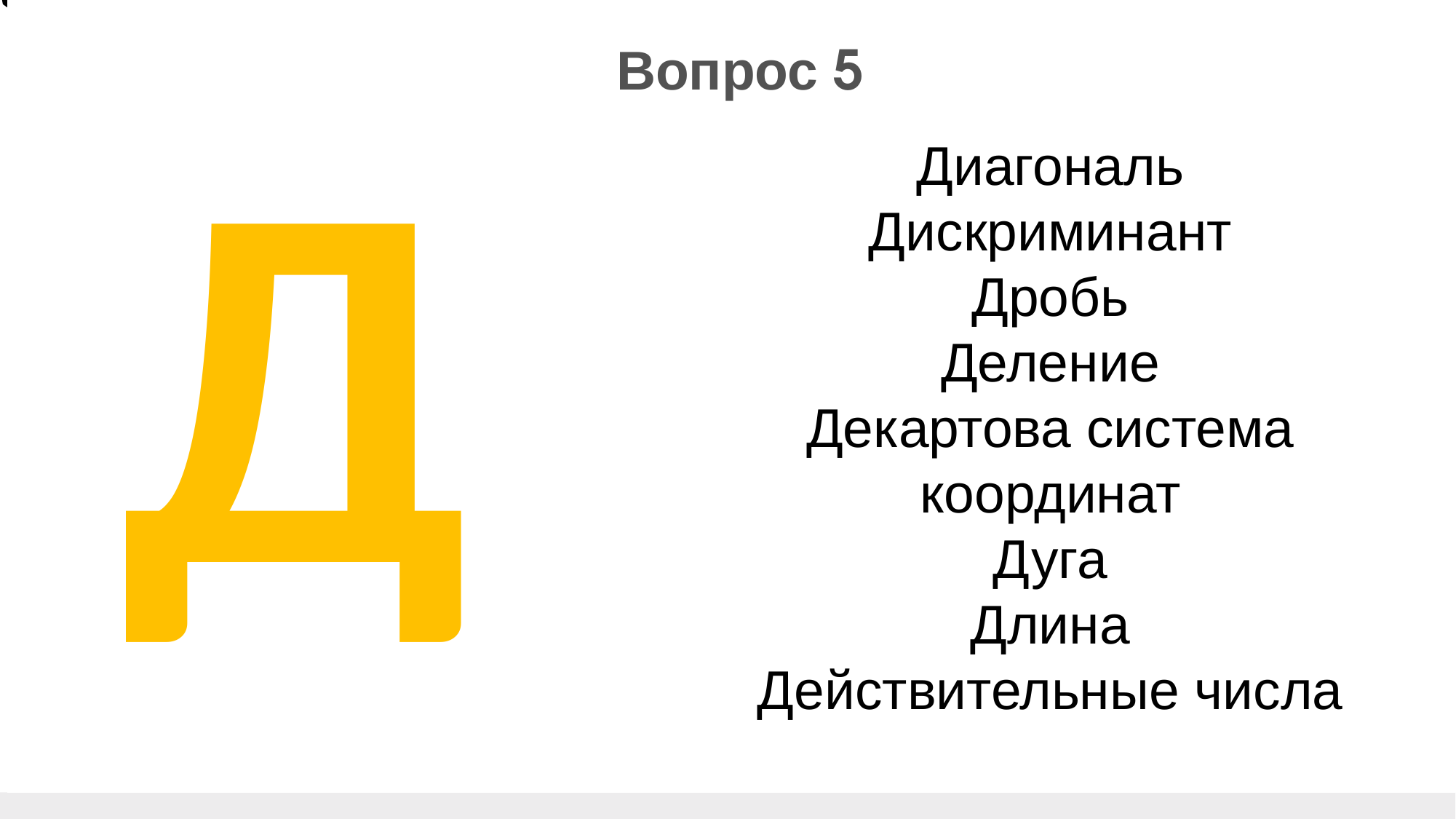

м
Д
Вопрос 5

Диагональ
Дискриминант
Дробь
Деление
Декартова система координат
Дуга
Длина
Действительные числа